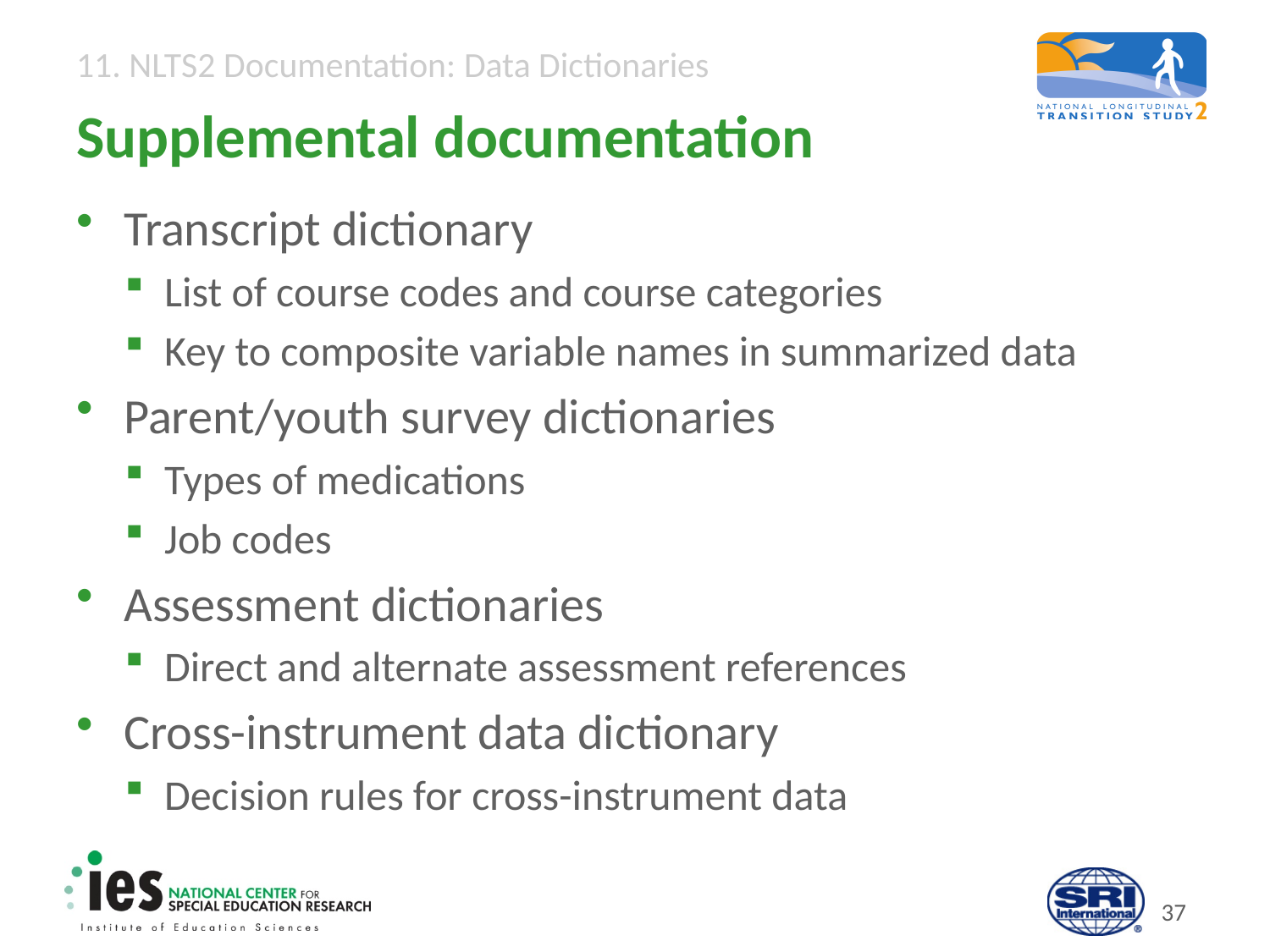

# Supplemental documentation
Transcript dictionary
List of course codes and course categories
Key to composite variable names in summarized data
Parent/youth survey dictionaries
Types of medications
Job codes
Assessment dictionaries
Direct and alternate assessment references
Cross-instrument data dictionary
Decision rules for cross-instrument data
37